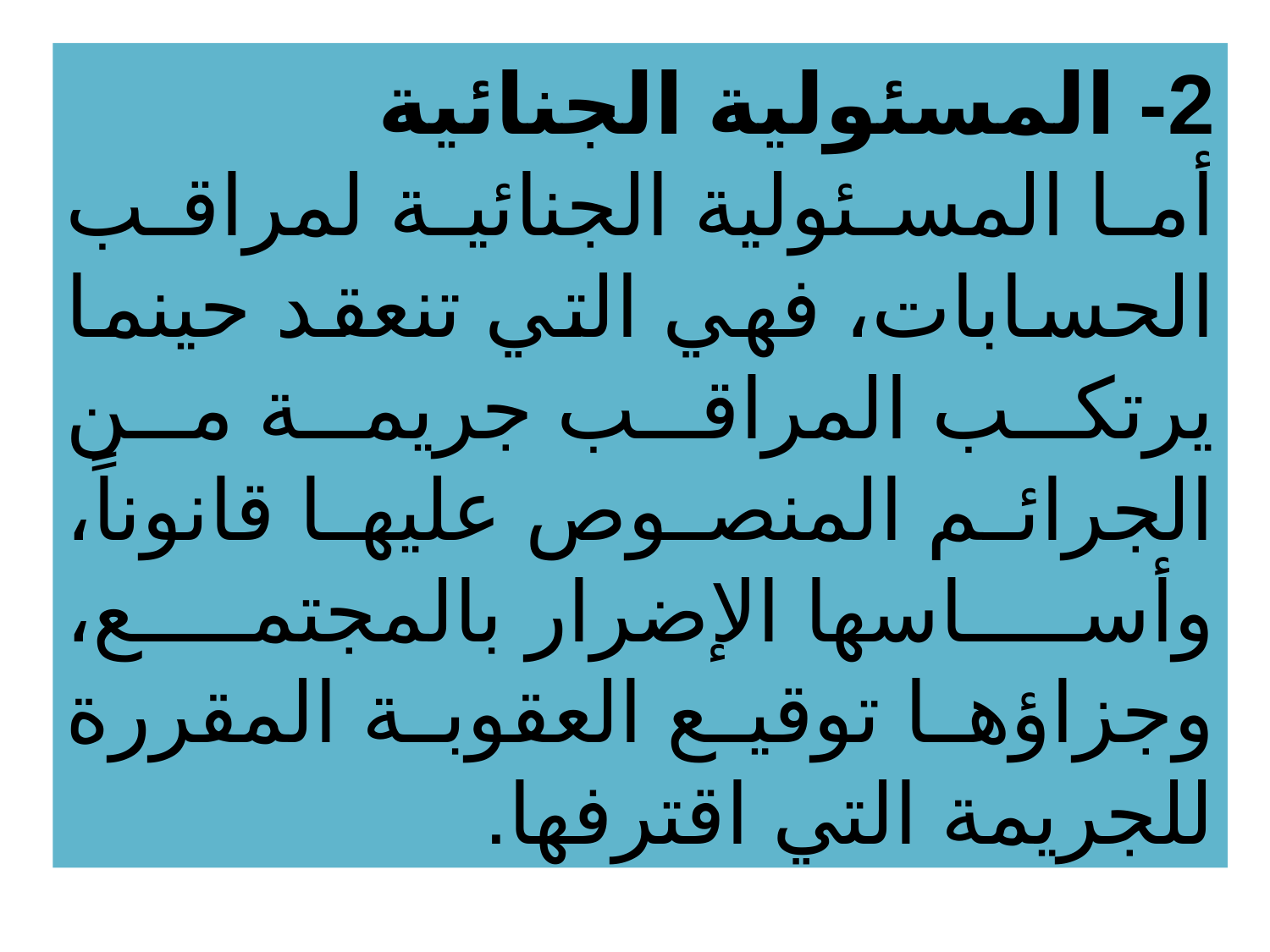

2- المسئولية الجنائية
أما المسئولية الجنائية لمراقب الحسابات، فهي التي تنعقد حينما يرتكب المراقب جريمة من الجرائم المنصوص عليها قانوناً، وأساسها الإضرار بالمجتمع، وجزاؤها توقيع العقوبة المقررة للجريمة التي اقترفها.